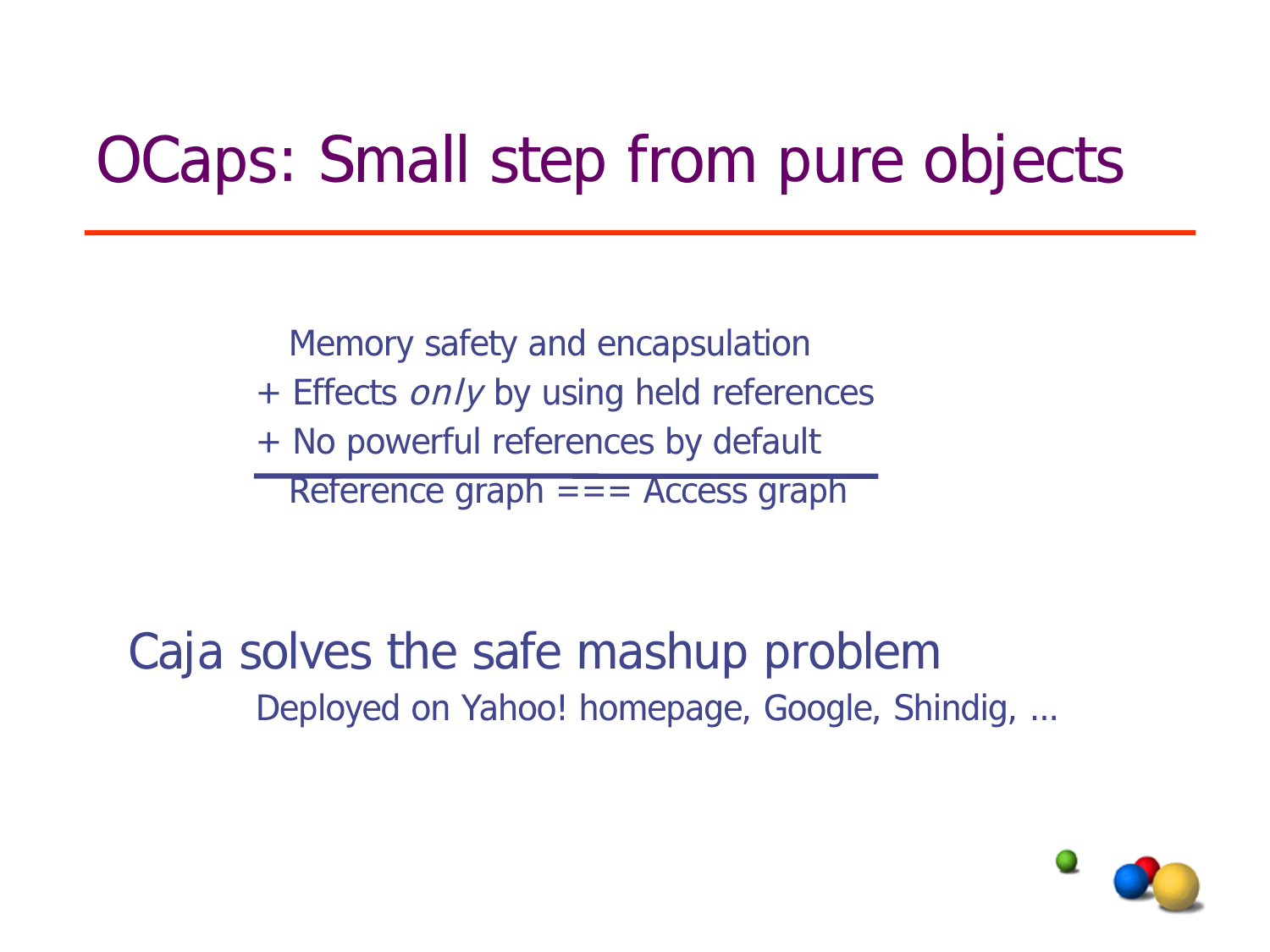

# OCaps: Small step from pure objects

   Memory safety and encapsulation
+ Effects only by using held references
+ No powerful references by default
   Reference graph === Access graph

Caja solves the safe mashup problem
Deployed on Yahoo! homepage, Google, Shindig, …